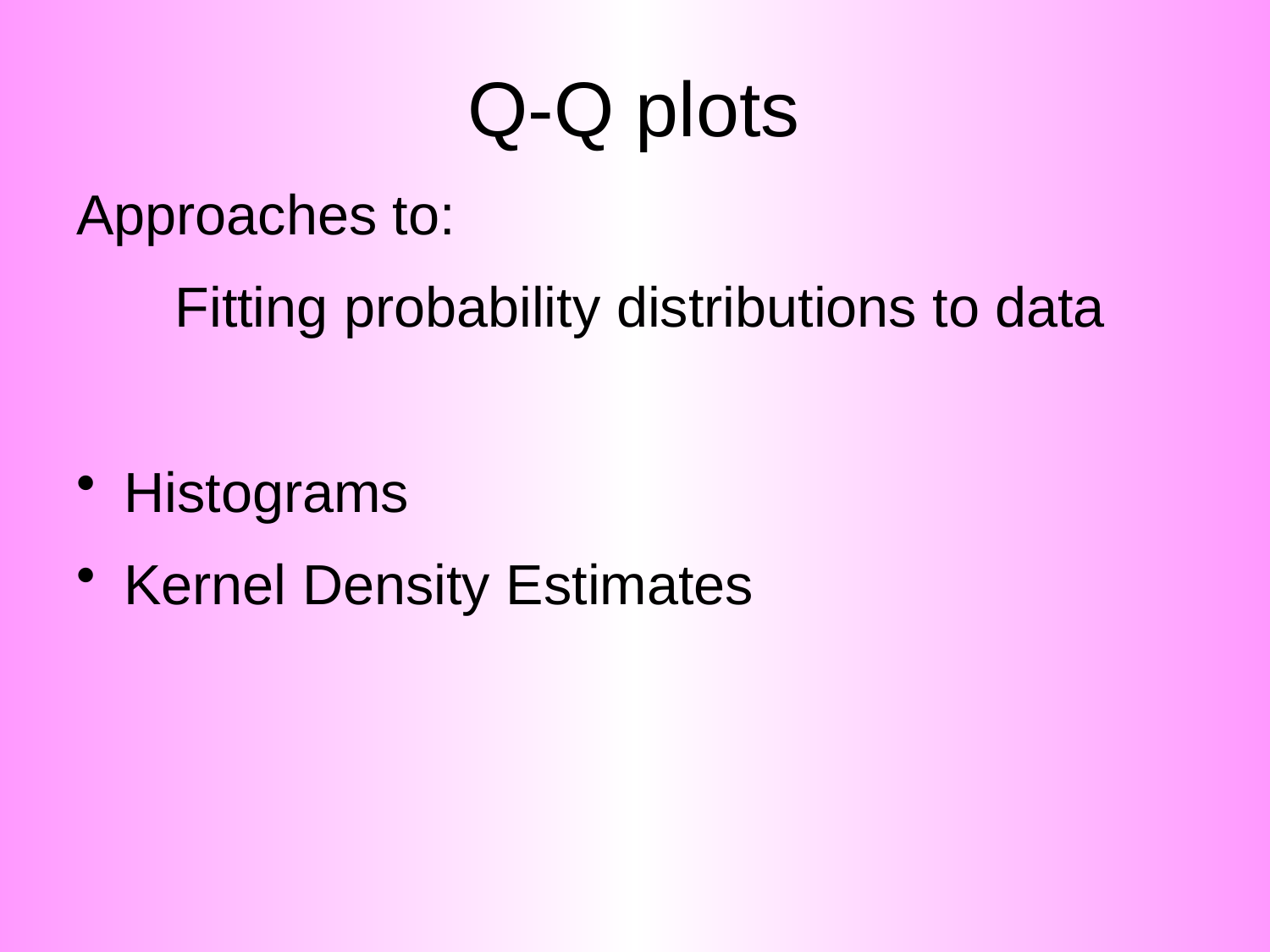

# Q-Q plots
Approaches to:
Fitting probability distributions to data

Histograms
Kernel Density Estimates